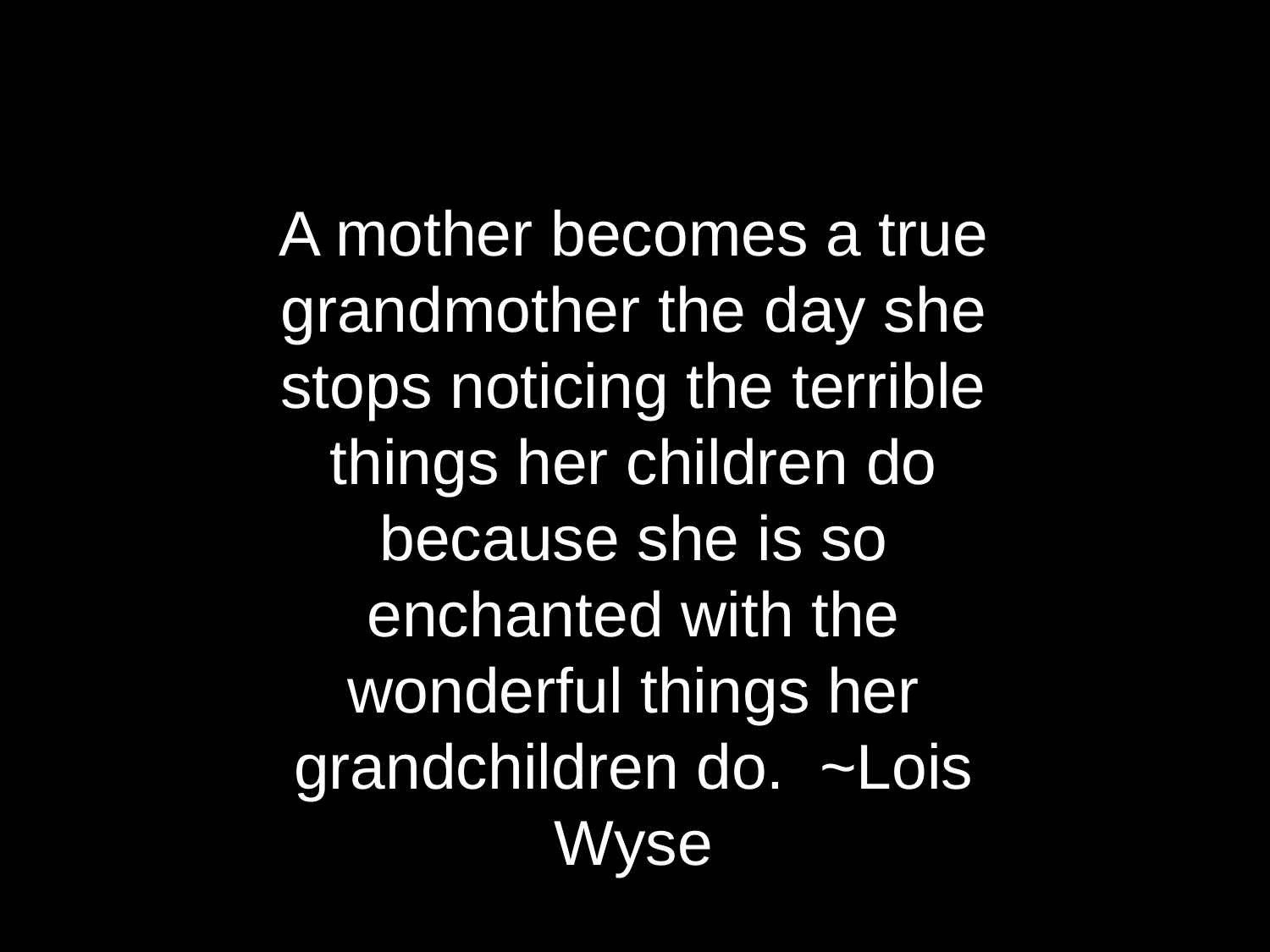

A mother becomes a true grandmother the day she stops noticing the terrible things her children do because she is so enchanted with the wonderful things her grandchildren do.  ~Lois Wyse